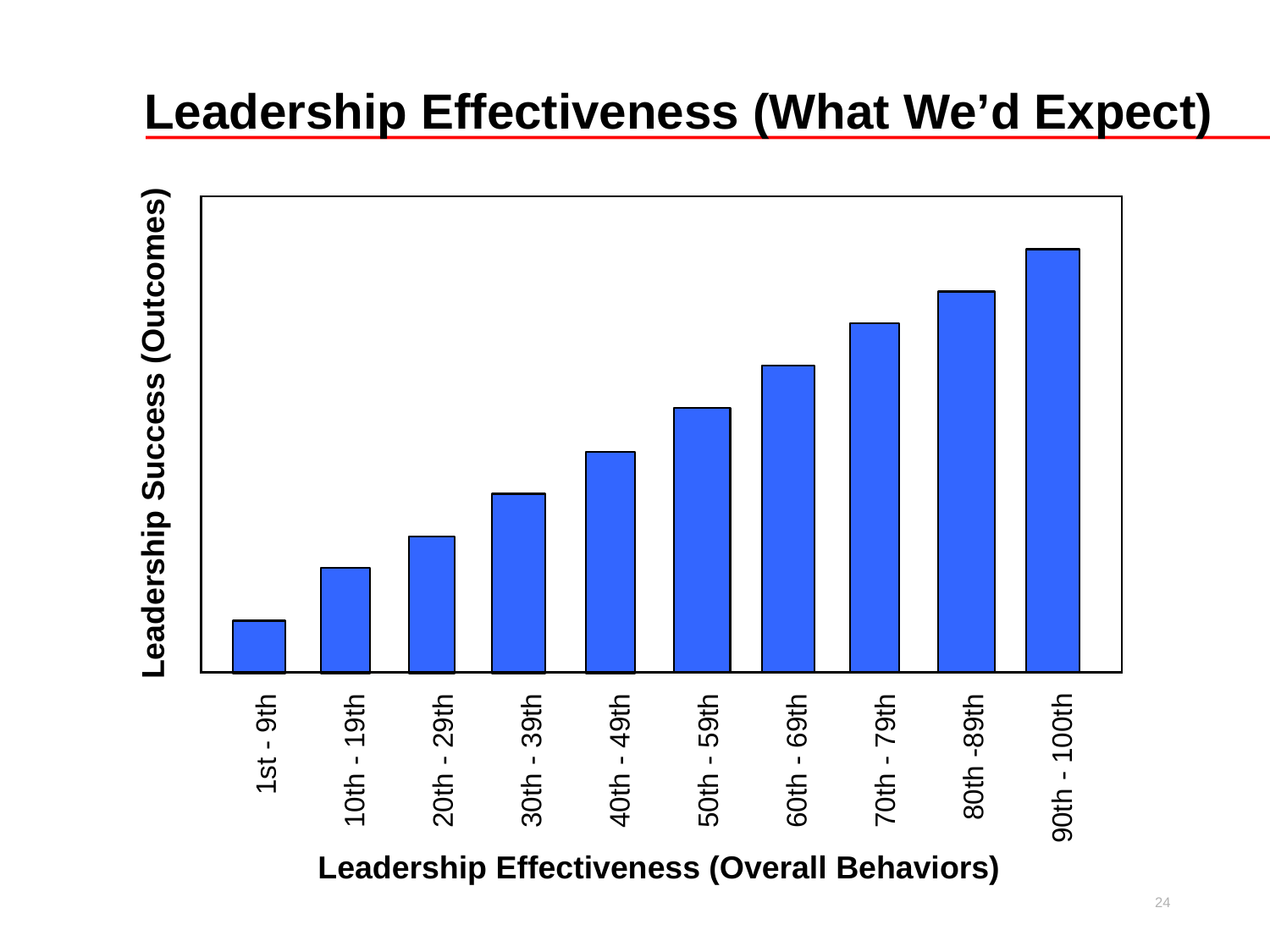

# Leadership Effectiveness (What We’d Expect)

Leadership Success (Outcomes)

1st - 9th
80th -89th
30th - 39th
40th - 49th
50th - 59th
60th - 69th
70th - 79th
10th - 19th
20th - 29th
90th - 100th
Leadership Effectiveness (Overall Behaviors)
24